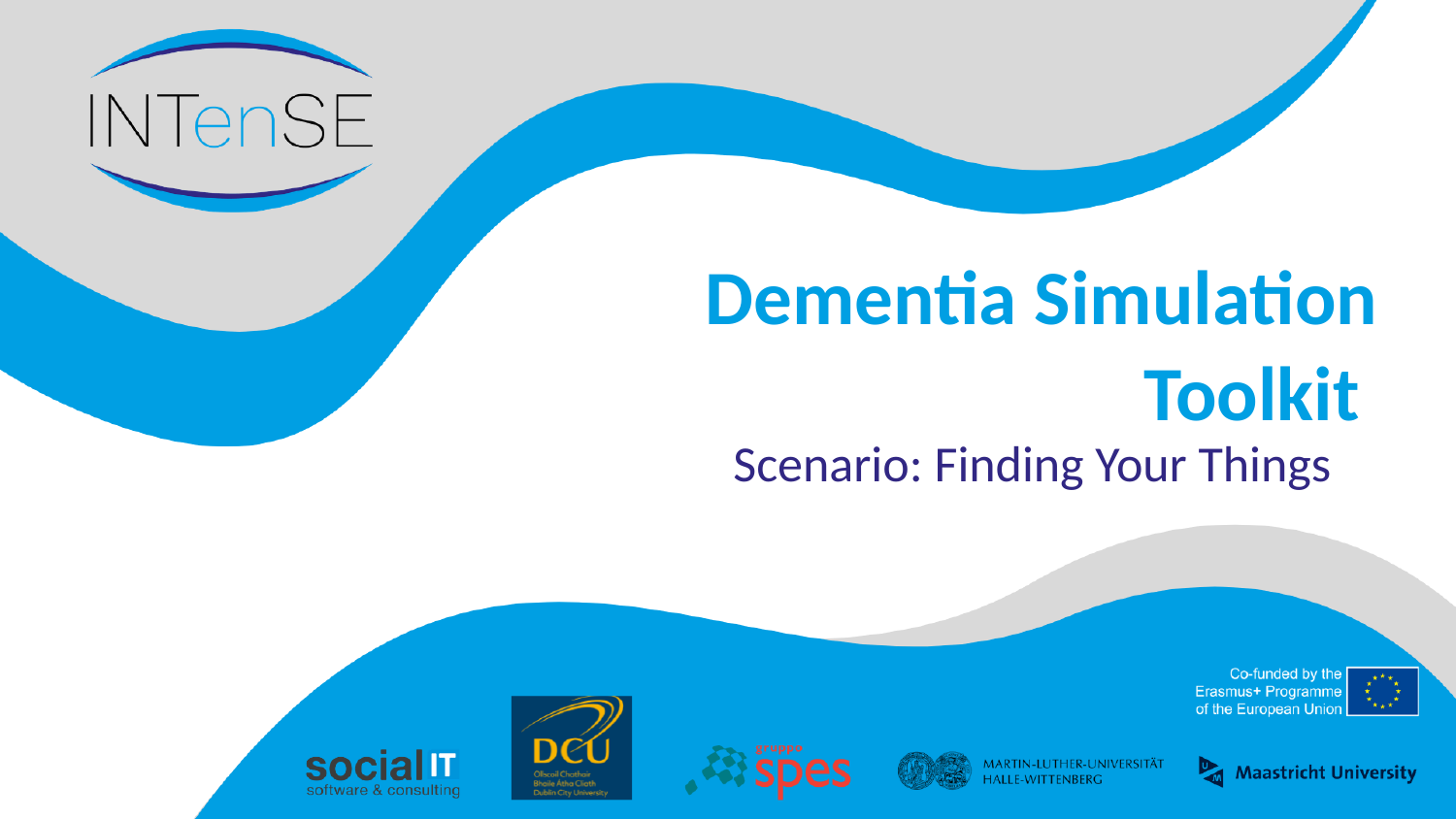

# Dementia Simulation Toolkit
Scenario: Finding Your Things